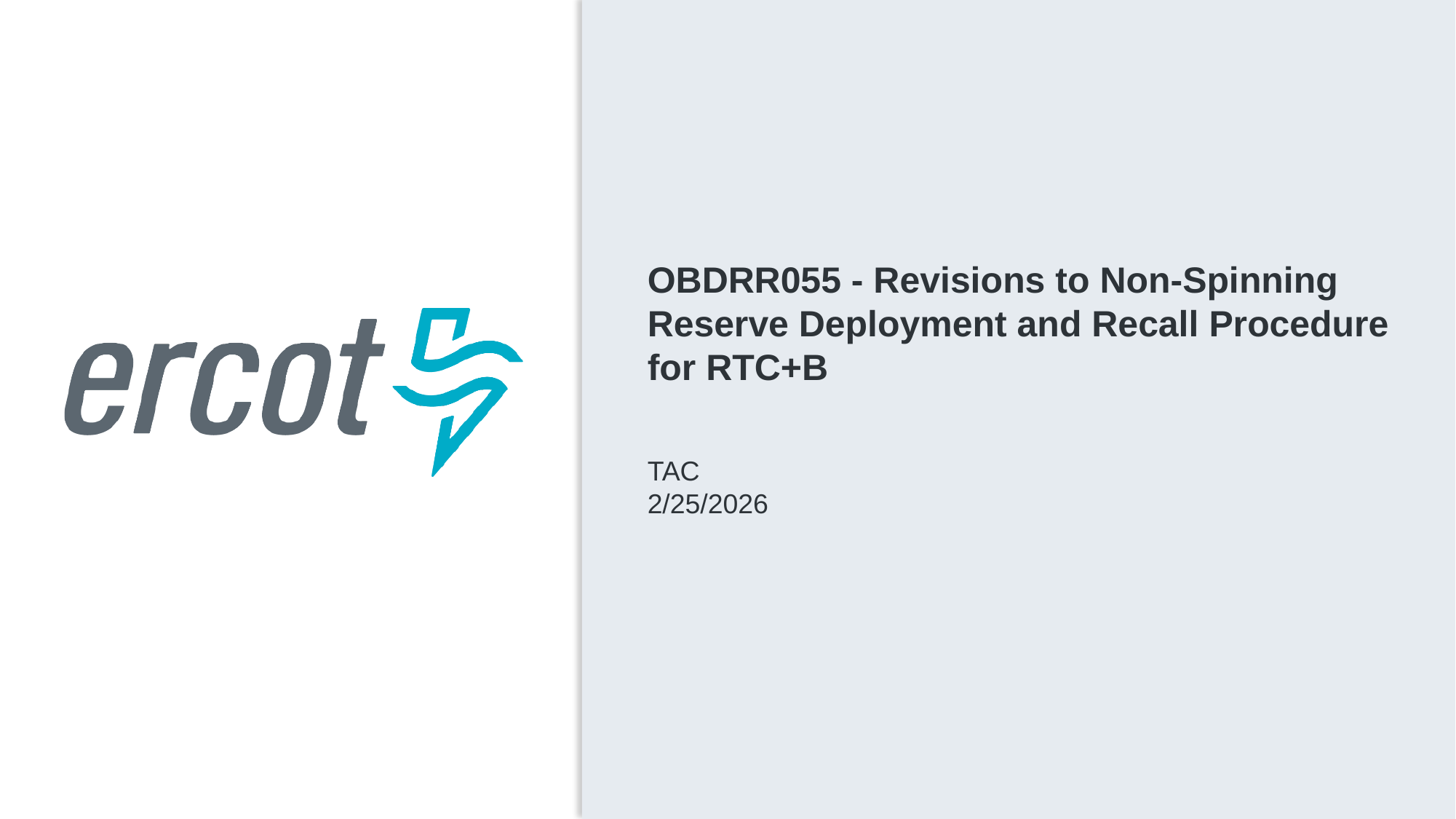

OBDRR055 - Revisions to Non-Spinning Reserve Deployment and Recall Procedure for RTC+B

TAC
2/25/2026